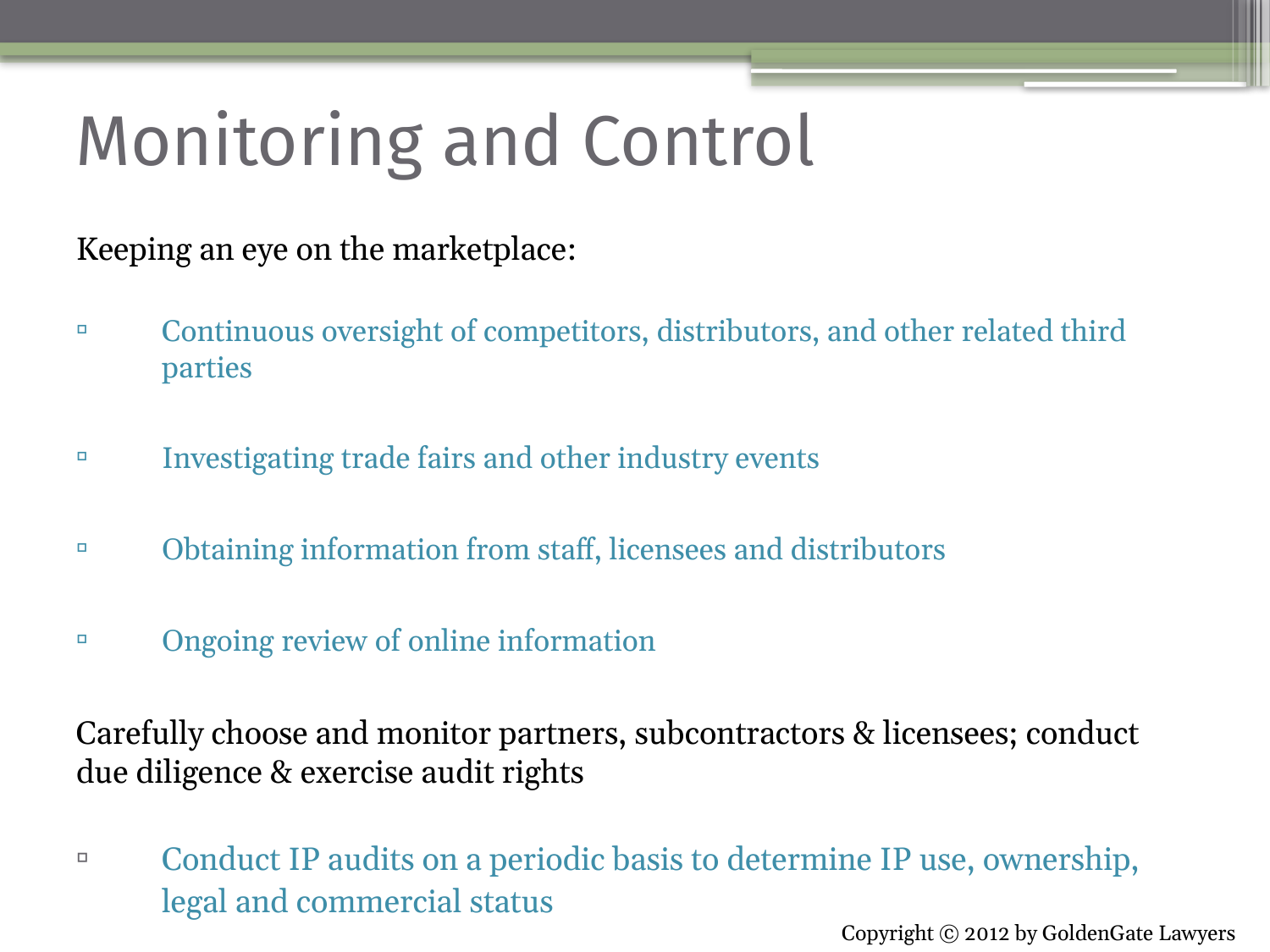

# Monitoring and Control
Keeping an eye on the marketplace:

Continuous oversight of competitors, distributors, and other related third parties

Investigating trade fairs and other industry events

Obtaining information from staff, licensees and distributors

Ongoing review of online information

Carefully choose and monitor partners, subcontractors & licensees; conduct due diligence & exercise audit rights

Conduct IP audits on a periodic basis to determine IP use, ownership, legal and commercial status

Copyright © 2012 by GoldenGate Lawyers